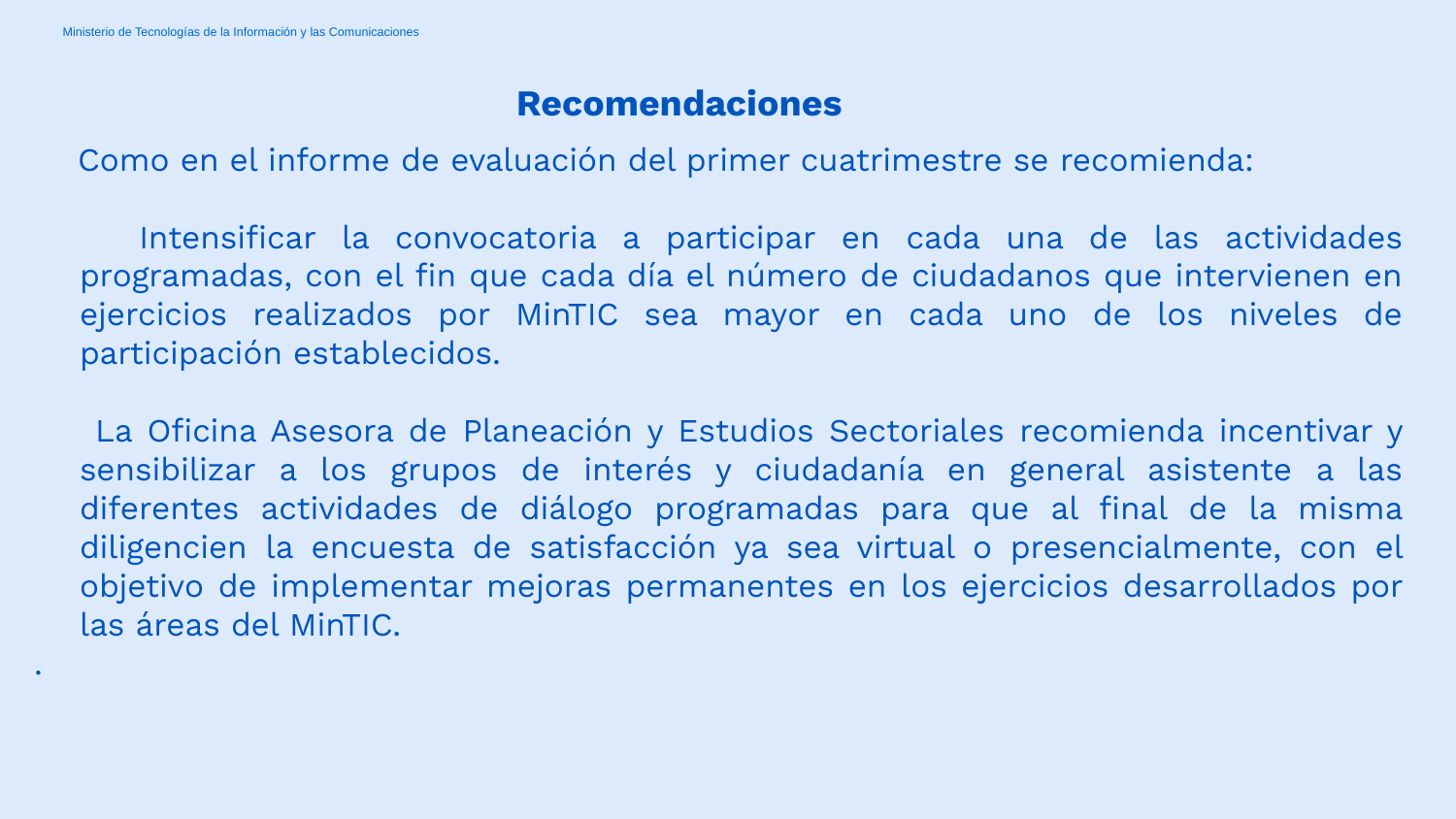

Recomendaciones
    Como en el informe de evaluación del primer cuatrimestre se recomienda:

    Intensificar la convocatoria a participar en cada una de las actividades programadas, con el fin que cada día el número de ciudadanos que intervienen en ejercicios realizados por MinTIC sea mayor en cada uno de los niveles de participación establecidos.

    La Oficina Asesora de Planeación y Estudios Sectoriales recomienda incentivar y sensibilizar a los grupos de interés y ciudadanía en general asistente a las diferentes actividades de diálogo programadas para que al final de la misma diligencien la encuesta de satisfacción ya sea virtual o presencialmente, con el objetivo de implementar mejoras permanentes en los ejercicios desarrollados por las áreas del MinTIC.
.